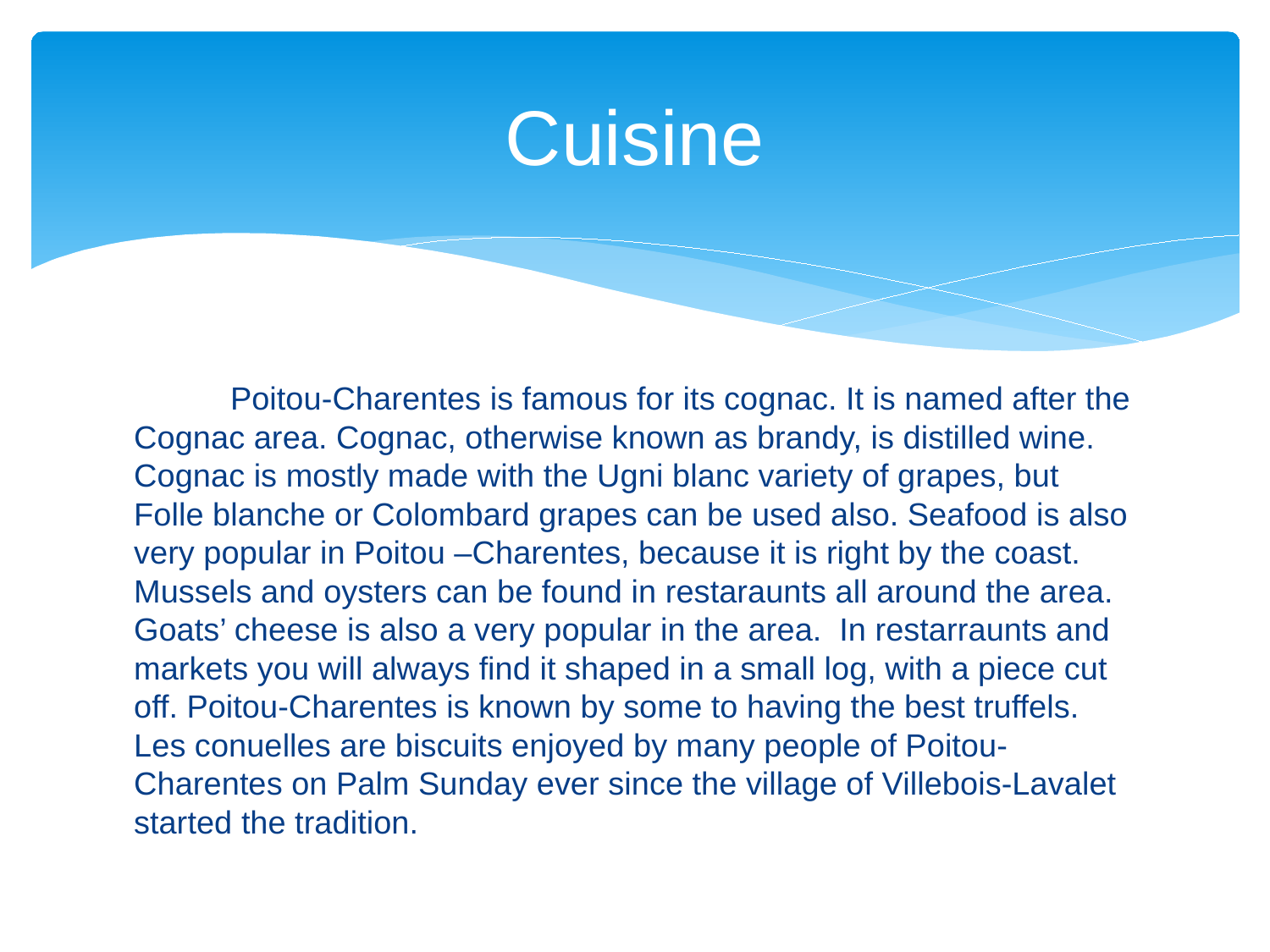

# Cuisine
	Poitou-Charentes is famous for its cognac. It is named after the Cognac area. Cognac, otherwise known as brandy, is distilled wine. Cognac is mostly made with the Ugni blanc variety of grapes, but Folle blanche or Colombard grapes can be used also. Seafood is also very popular in Poitou –Charentes, because it is right by the coast. Mussels and oysters can be found in restaraunts all around the area. Goats’ cheese is also a very popular in the area.  In restarraunts and markets you will always find it shaped in a small log, with a piece cut off. Poitou-Charentes is known by some to having the best truffels. Les conuelles are biscuits enjoyed by many people of Poitou-Charentes on Palm Sunday ever since the village of Villebois-Lavalet started the tradition.